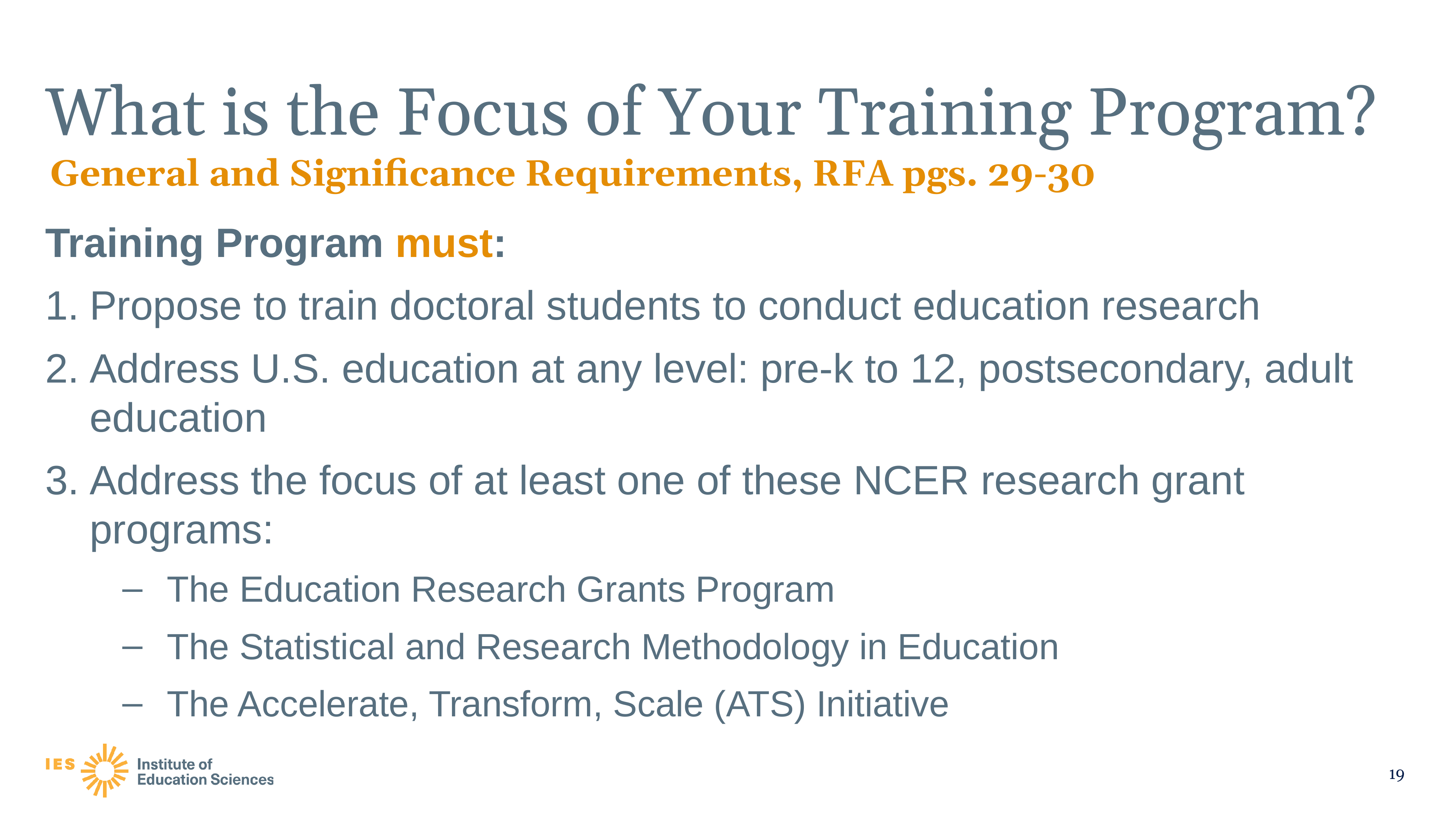

# What is the Focus of Your Training Program?
General and Significance Requirements, RFA pgs. 29-30
Training Program must:
Propose to train doctoral students to conduct education research
Address U.S. education at any level: pre-k to 12, postsecondary, adult education
Address the focus of at least one of these NCER research grant programs:
The Education Research Grants Program
The Statistical and Research Methodology in Education
The Accelerate, Transform, Scale (ATS) Initiative

19